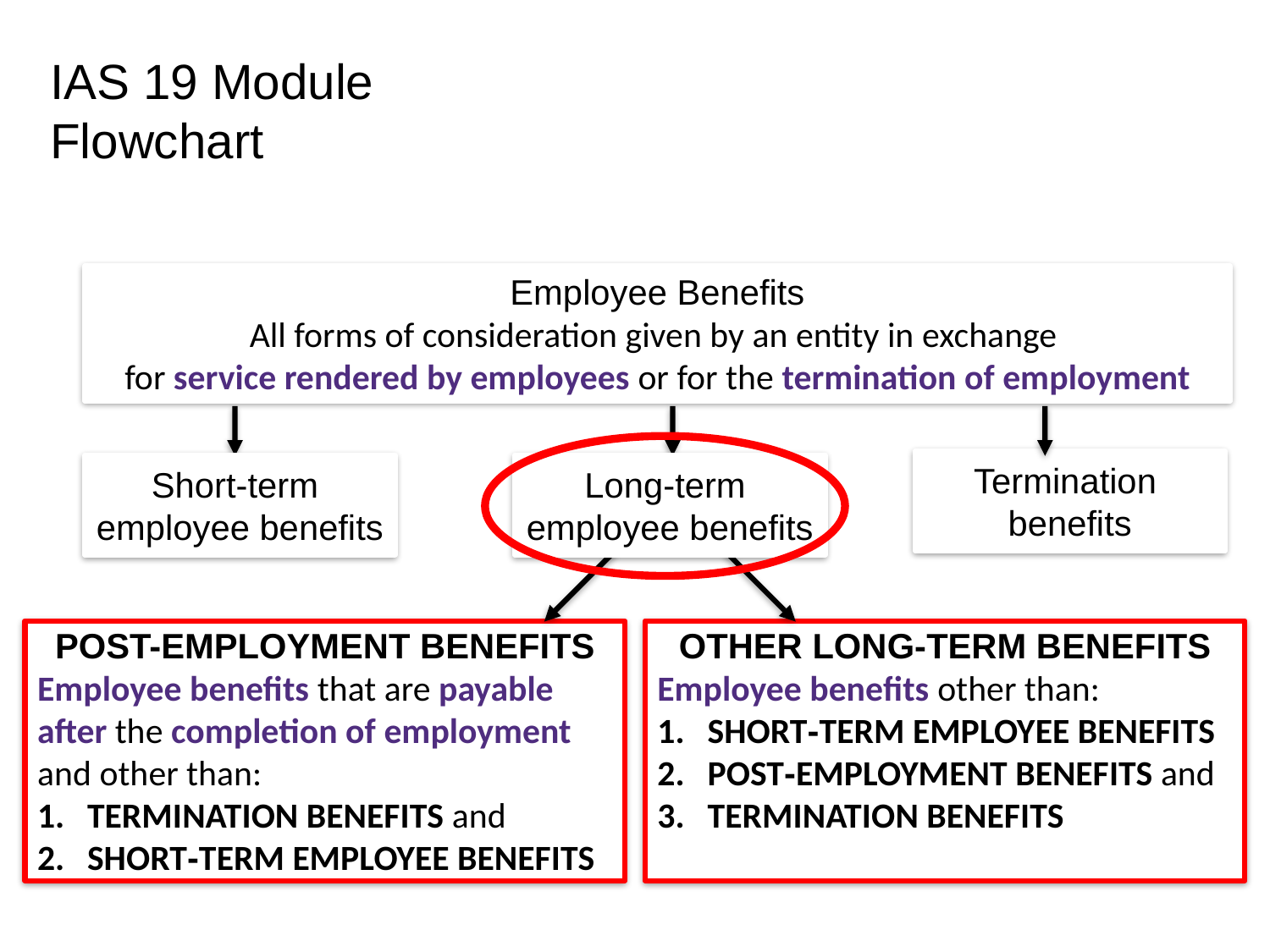

# IAS 19 Module Flowchart
Employee Benefits
All forms of consideration given by an entity in exchange
for service rendered by employees or for the termination of employment

Termination
benefits
Short-term
employee benefits
Long-term
employee benefits

Post-employment benefits
Employee benefits that are payable
after the completion of employment
and other than:
termination benefits and
short‑term employee benefits
Other long-term benefits
Employee benefits other than:
short‑term employee benefits
post‑employment benefits and
termination benefits